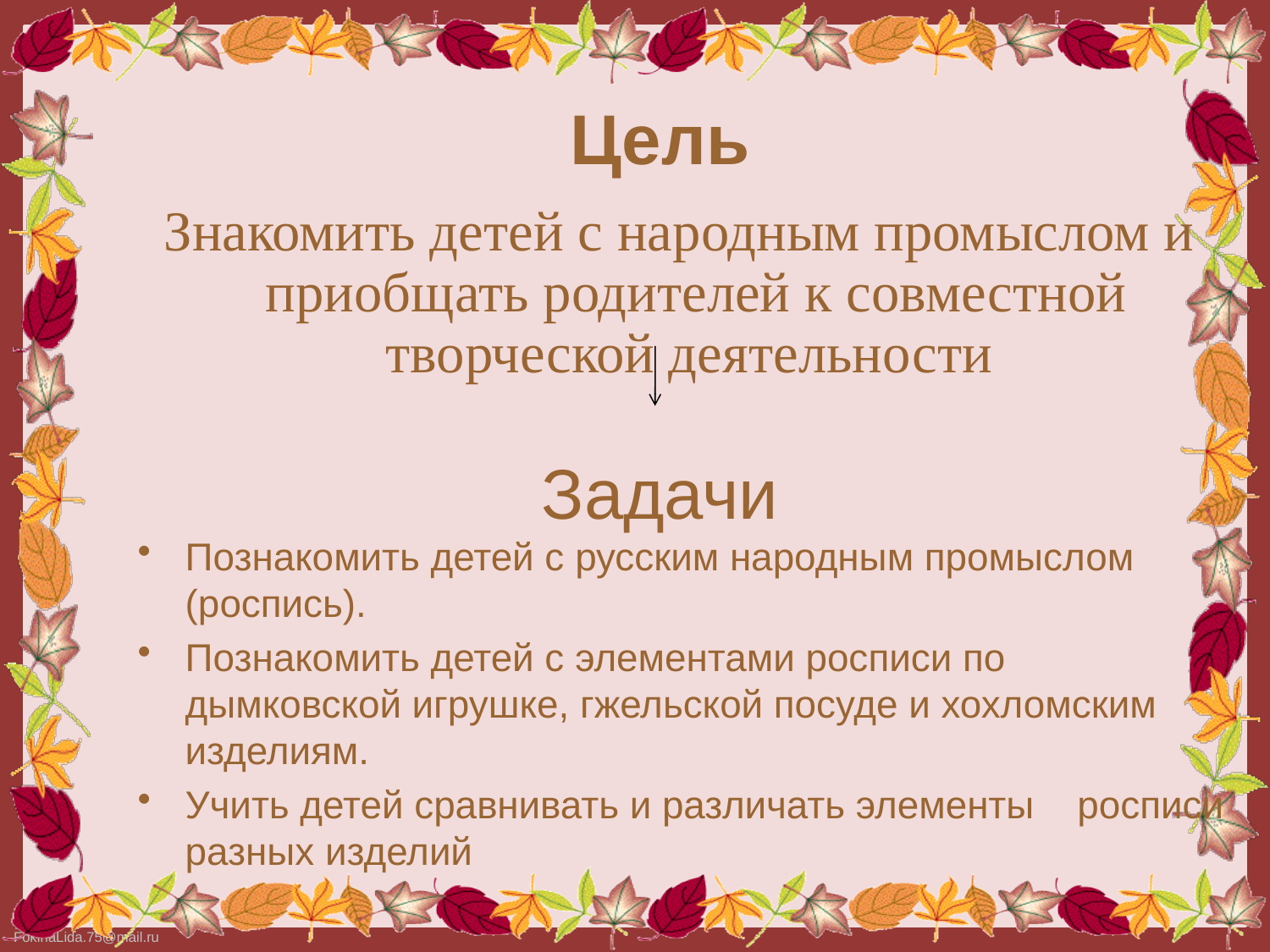

# Цель
Знакомить детей с народным промыслом и приобщать родителей к совместной  творческой деятельности

Задачи
Познакомить детей с русским народным промыслом (роспись).
Познакомить детей с элементами росписи по дымковской игрушке, гжельской посуде и хохломским изделиям.
Учить детей сравнивать и различать элементы    росписи разных изделий